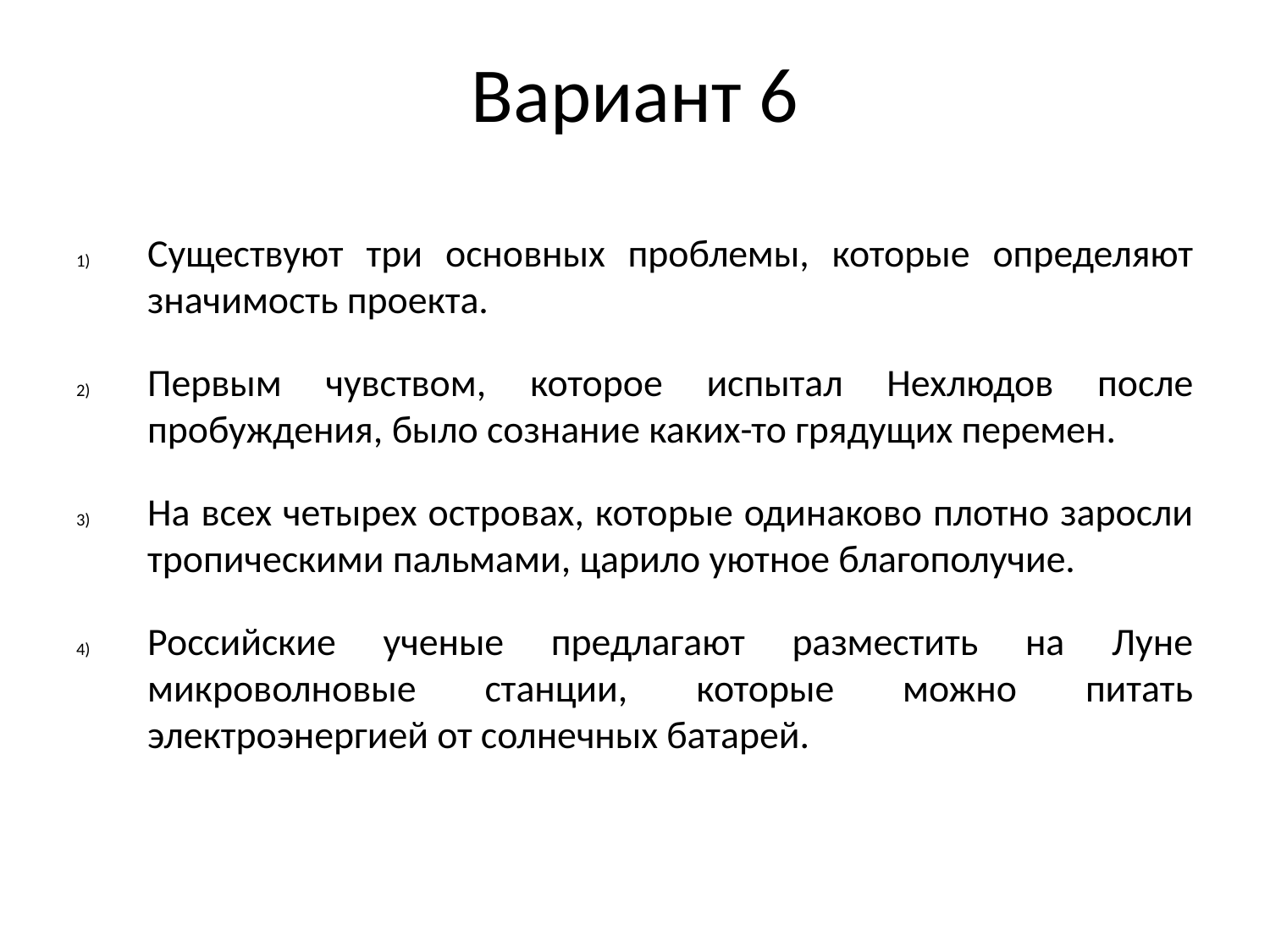

# Вариант 6
Существуют три основных проблемы, которые определяют значимость проекта.
Первым чувством, которое испытал Нехлюдов после пробуждения, было сознание каких-то грядущих перемен.
На всех четырех островах, которые одинаково плотно заросли тропическими пальмами, царило уютное благополучие.
Российские ученые предлагают разместить на Луне микроволновые станции, которые можно питать электроэнергией от солнечных батарей.